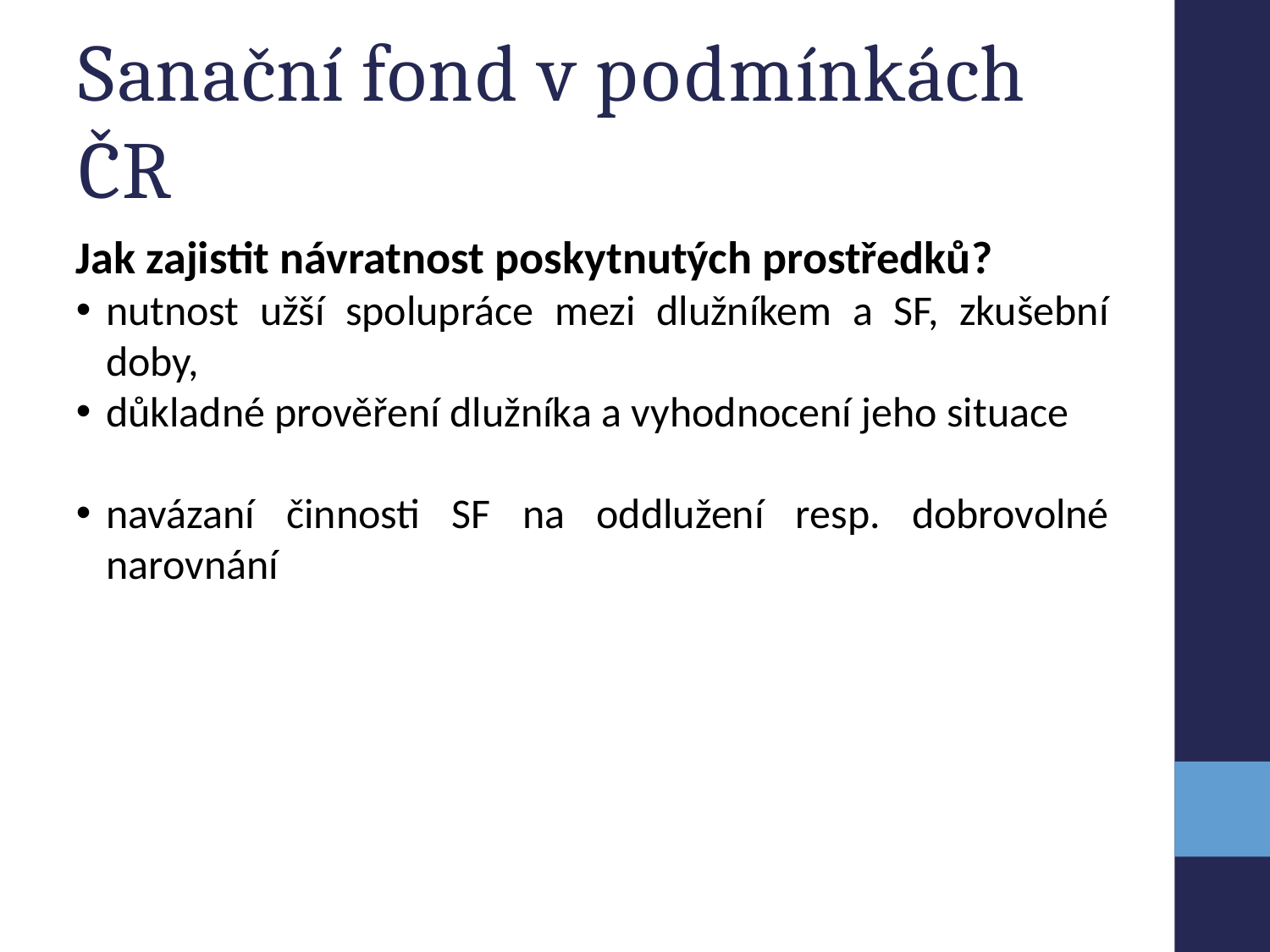

Sanační fond v podmínkách ČR
Jak zajistit návratnost poskytnutých prostředků?
nutnost užší spolupráce mezi dlužníkem a SF, zkušební doby,
důkladné prověření dlužníka a vyhodnocení jeho situace

navázaní činnosti SF na oddlužení resp. dobrovolné narovnání